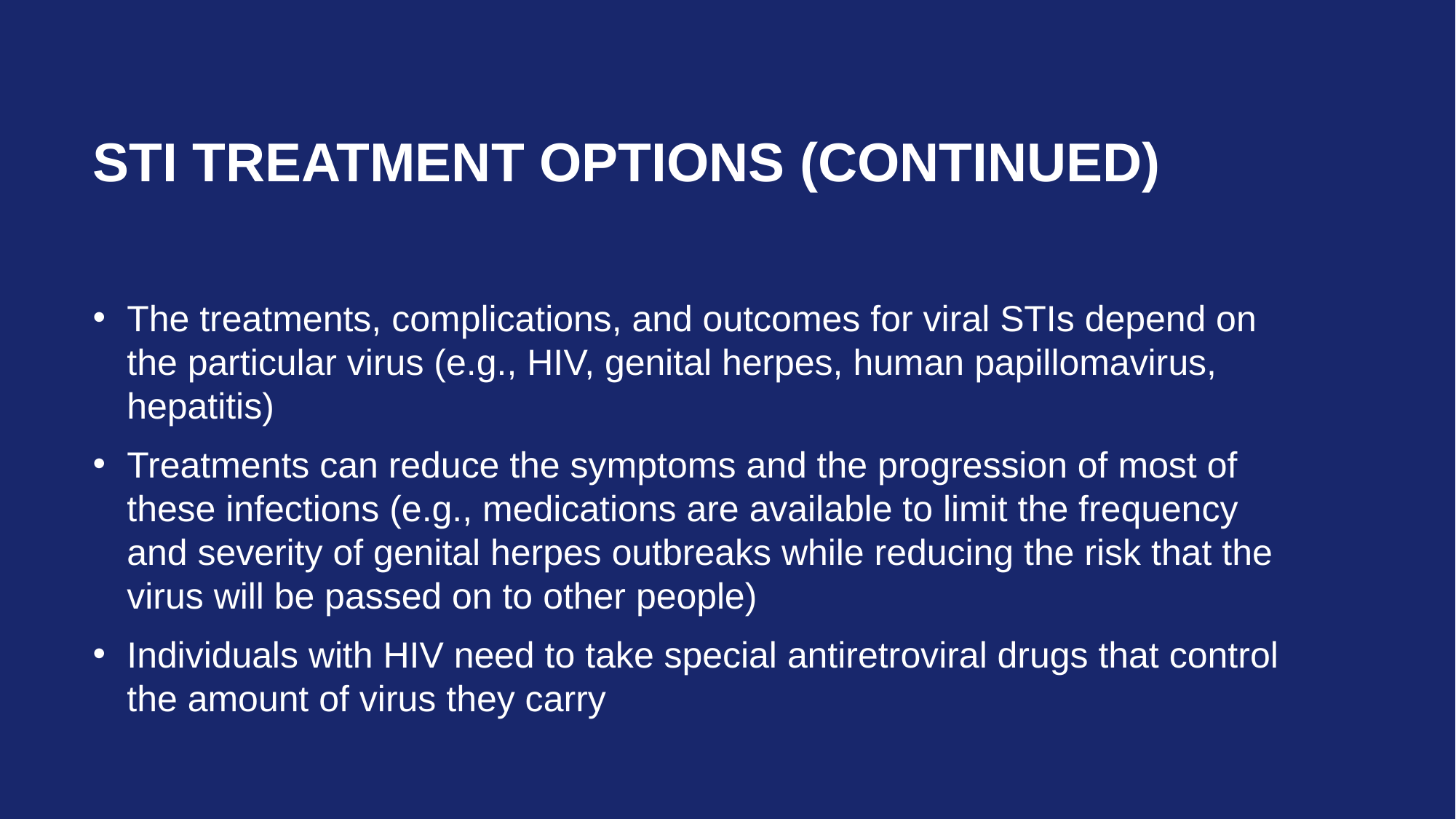

# STI Treatment Options (continued)
The treatments, complications, and outcomes for viral STIs depend on the particular virus (e.g., HIV, genital herpes, human papillomavirus, hepatitis)
Treatments can reduce the symptoms and the progression of most of these infections (e.g., medications are available to limit the frequency and severity of genital herpes outbreaks while reducing the risk that the virus will be passed on to other people)
Individuals with HIV need to take special antiretroviral drugs that control the amount of virus they carry